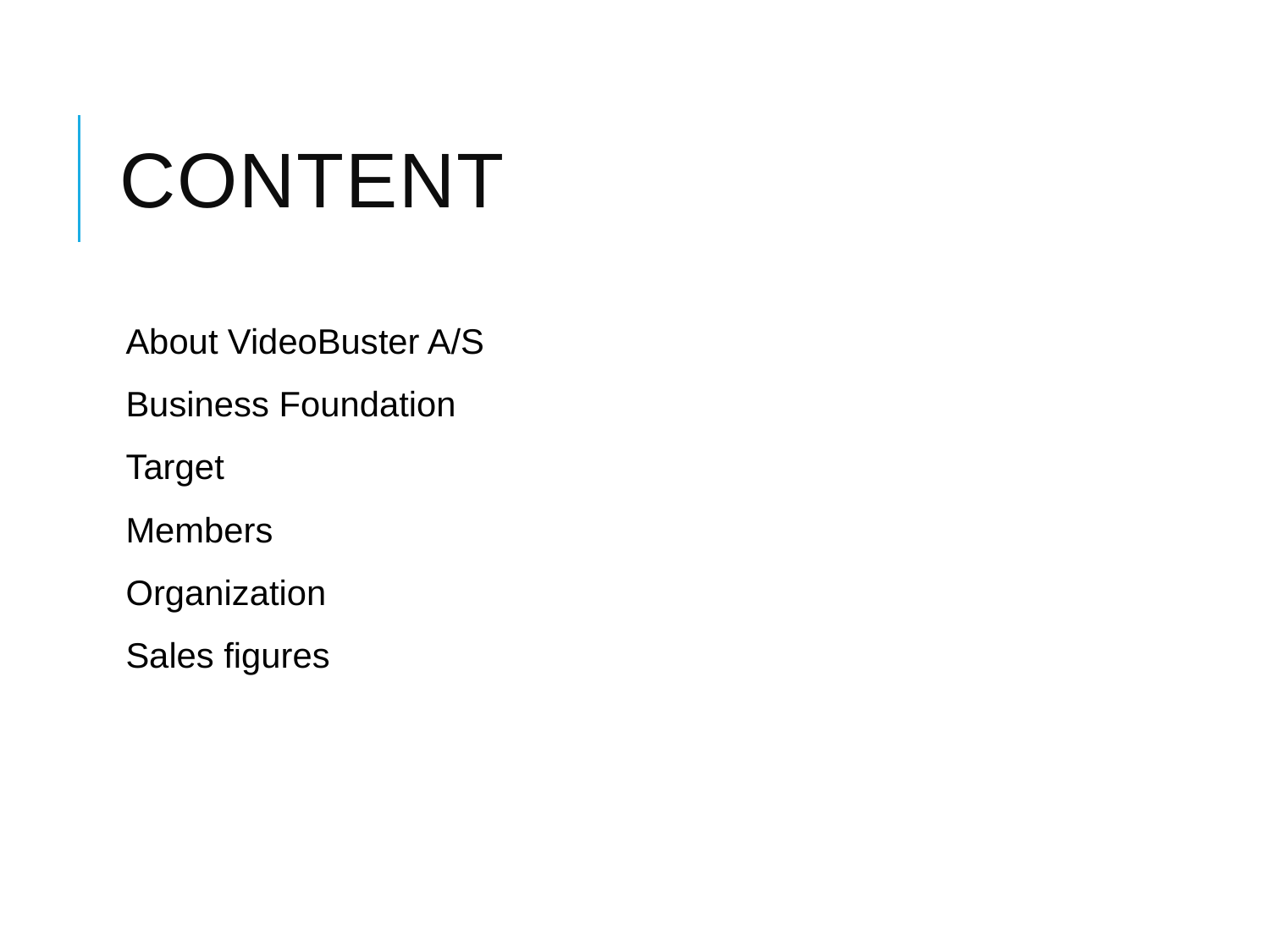

# Content
About VideoBuster A/S
Business Foundation
Target
Members
Organization
Sales figures